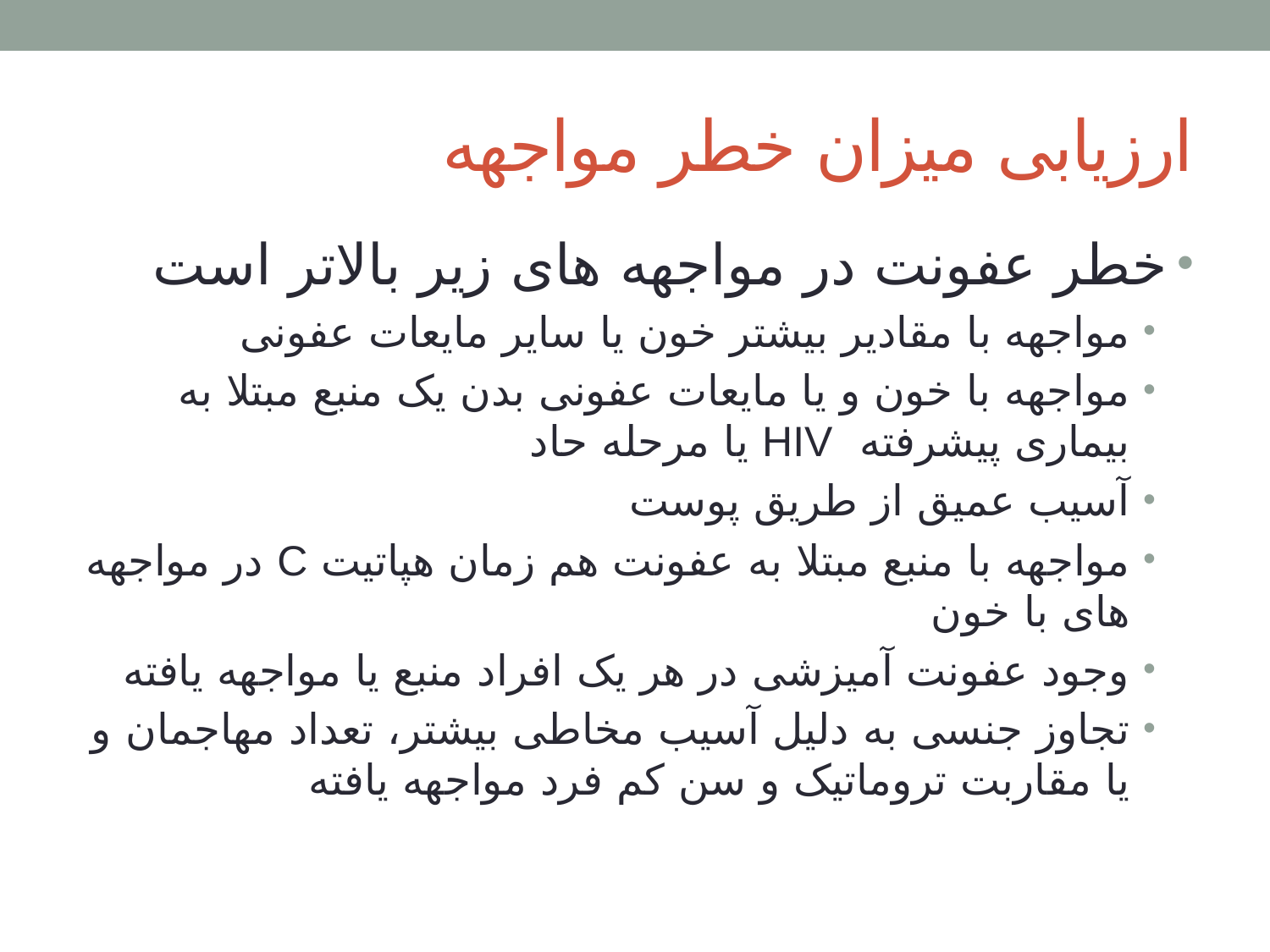

# ارزیابی میزان خطر مواجهه
خطر عفونت در مواجهه های زیر بالاتر است
مواجهه با مقادیر بیشتر خون یا سایر مایعات عفونی
مواجهه با خون و یا مایعات عفونی بدن یک منبع مبتلا به بیماری پیشرفته  HIV یا مرحله حاد
آسیب عمیق از طریق پوست
مواجهه با منبع مبتلا به عفونت هم زمان هپاتیت C در مواجهه های با خون
وجود عفونت آمیزشی در هر یک افراد منبع یا مواجهه یافته
تجاوز جنسی به دلیل آسیب مخاطی بیشتر، تعداد مهاجمان و یا مقاربت تروماتیک و سن کم فرد مواجهه یافته